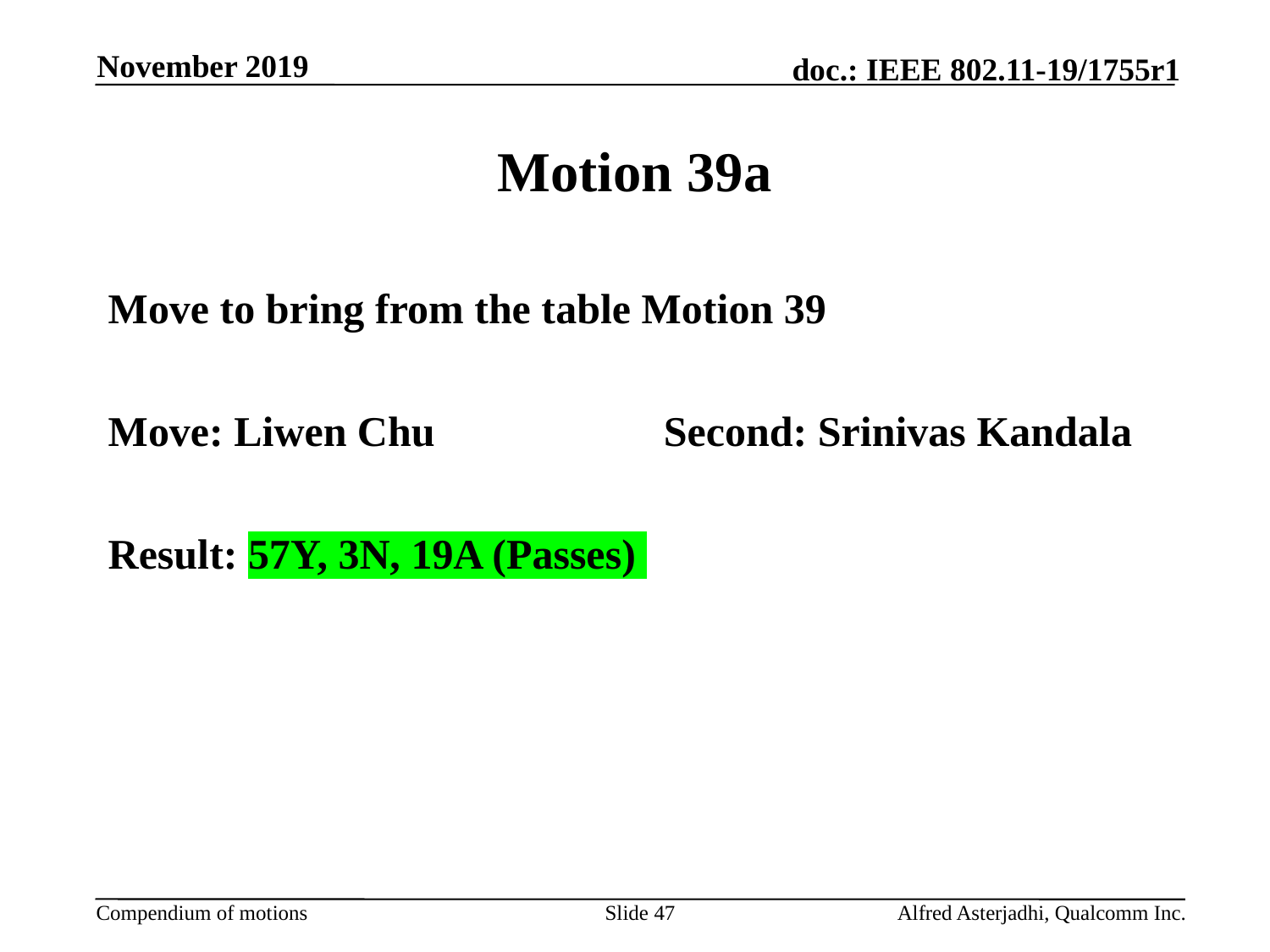

November 2019
# Motion 39a
Move to bring from the table Motion 39

Move: Liwen Chu 		Second: Srinivas Kandala

Result: 57Y, 3N, 19A (Passes)
Slide 47
Alfred Asterjadhi, Qualcomm Inc.